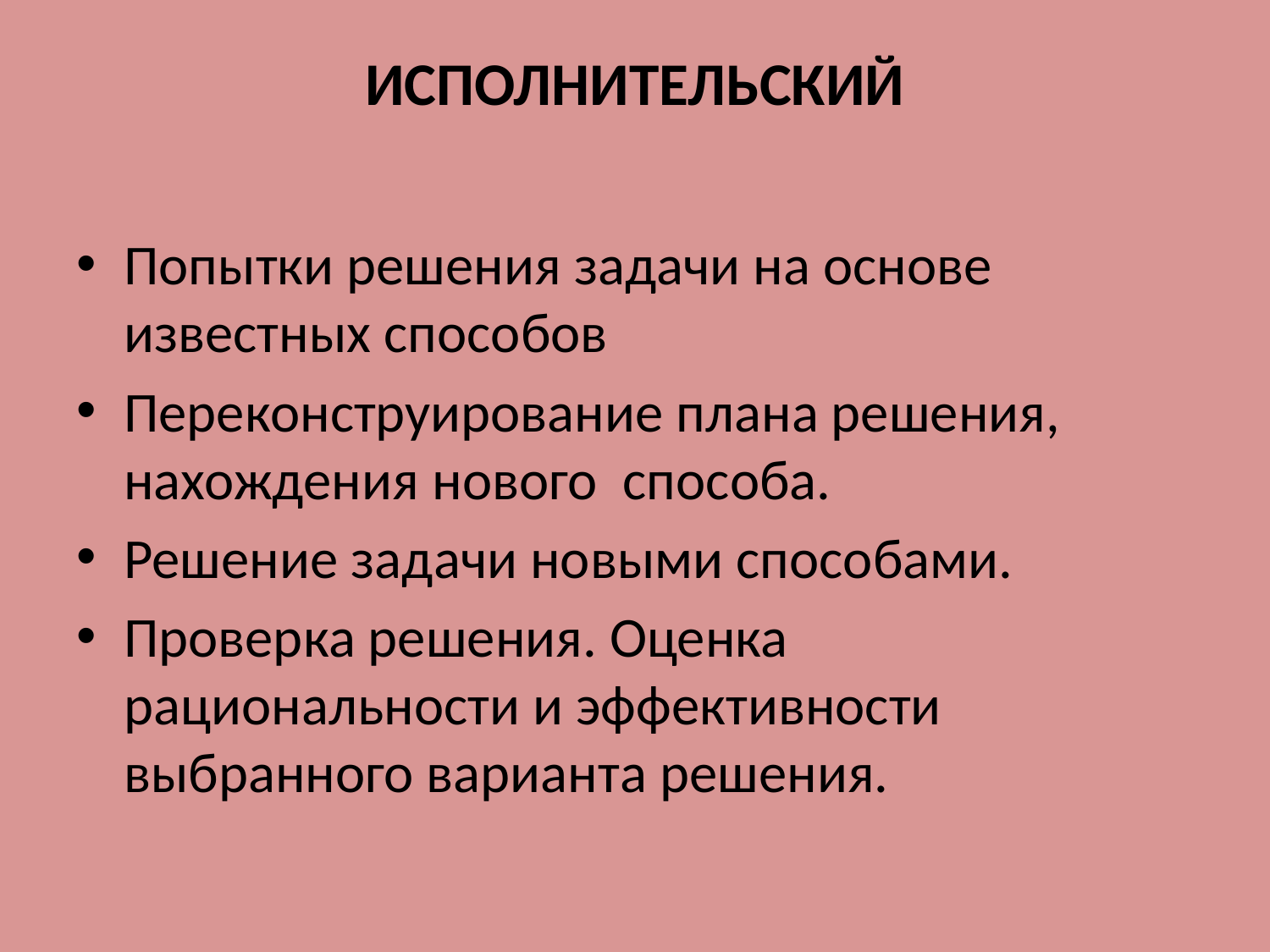

# ИСПОЛНИТЕЛЬСКИЙ
Попытки решения задачи на основе известных способов
Переконструирование плана решения, нахождения нового  способа.
Решение задачи новыми способами.
Проверка решения. Оценка рациональности и эффективности выбранного варианта решения.